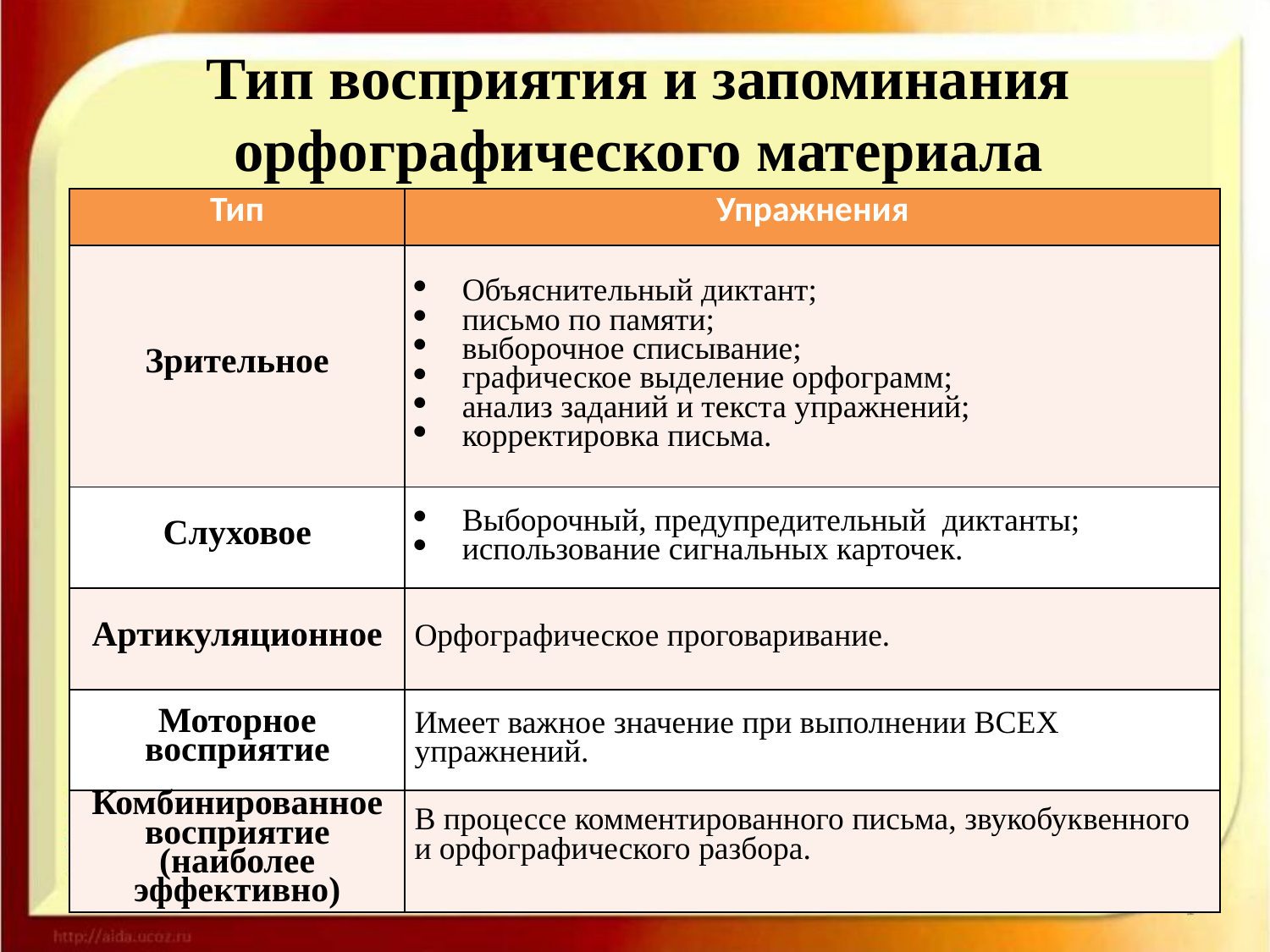

Тип восприятия и запоминания орфографического материала
| Тип | Упражнения |
| --- | --- |
| Зрительное | Объяснительный диктант; письмо по памяти; выборочное списывание; графическое выделение орфограмм; анализ заданий и текста упражнений; корректировка письма. |
| Слуховое | Выборочный, предупредительный диктанты; использование сигнальных карточек. |
| Артикуляционное | Орфографическое проговаривание. |
| Моторное восприятие | Имеет важное значение при выполнении ВСЕХ упражнений. |
| Комбинированное восприятие (наиболее эффективно) | В процессе комментированного письма, звукобуквенного и орфографического разбора. |
#